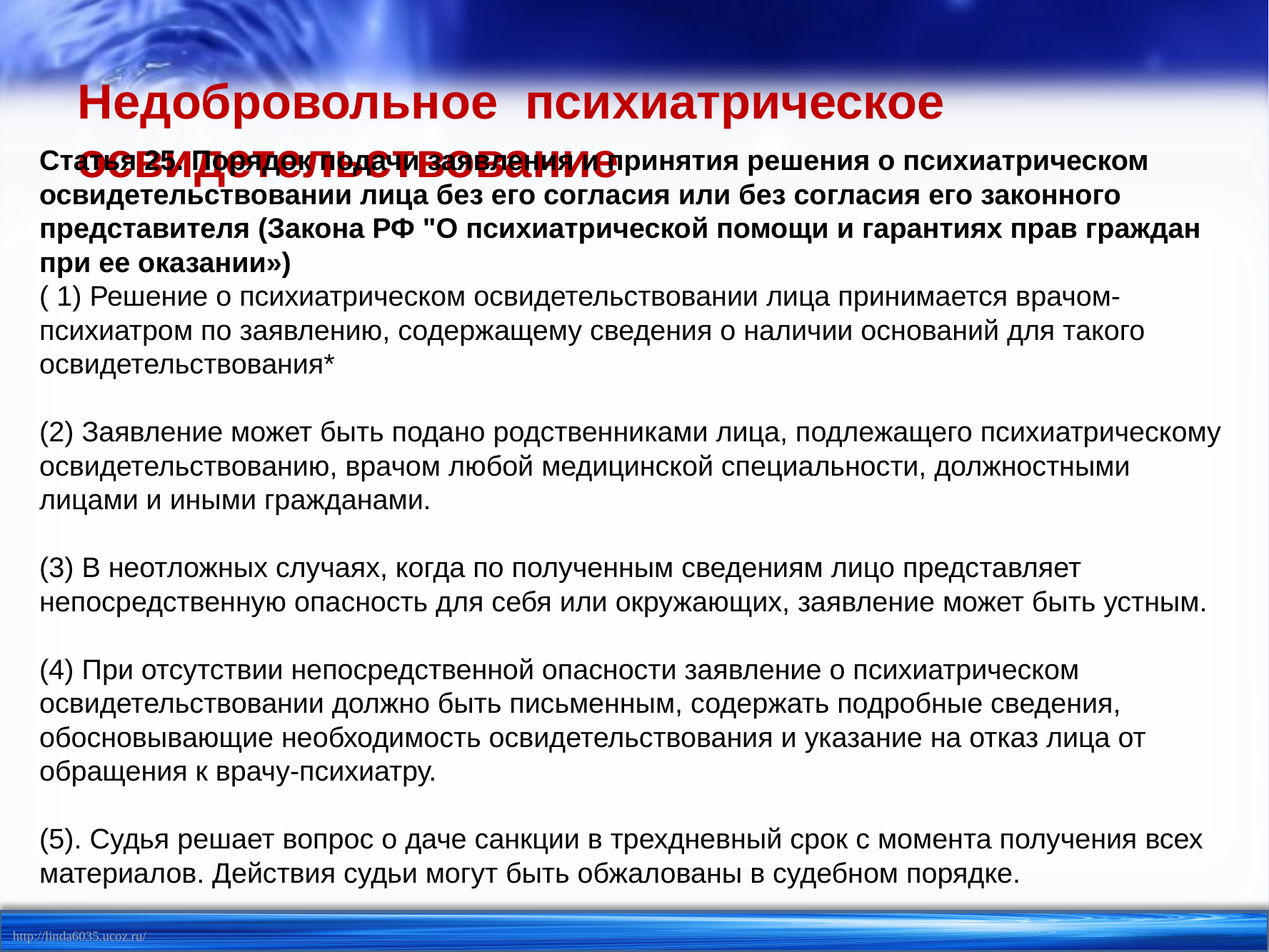

Недобровольное  психиатрическое  освидетельствование
Статья 25. Порядок подачи заявления и принятия решения о психиатрическом освидетельствовании лица без его согласия или без согласия его законного представителя (Закона РФ "О психиатрической помощи и гарантиях прав граждан при ее оказании»)
( 1) Решение о психиатрическом освидетельствовании лица принимается врачом-психиатром по заявлению, содержащему сведения о наличии оснований для такого освидетельствования*

(2) Заявление может быть подано родственниками лица, подлежащего психиатрическому освидетельствованию, врачом любой медицинской специальности, должностными лицами и иными гражданами.

(3) В неотложных случаях, когда по полученным сведениям лицо представляет непосредственную опасность для себя или окружающих, заявление может быть устным.

(4) При отсутствии непосредственной опасности заявление о психиатрическом освидетельствовании должно быть письменным, содержать подробные сведения, обосновывающие необходимость освидетельствования и указание на отказ лица от обращения к врачу-психиатру.

(5). Судья решает вопрос о даче санкции в трехдневный срок с момента получения всех материалов. Действия судьи могут быть обжалованы в судебном порядке.